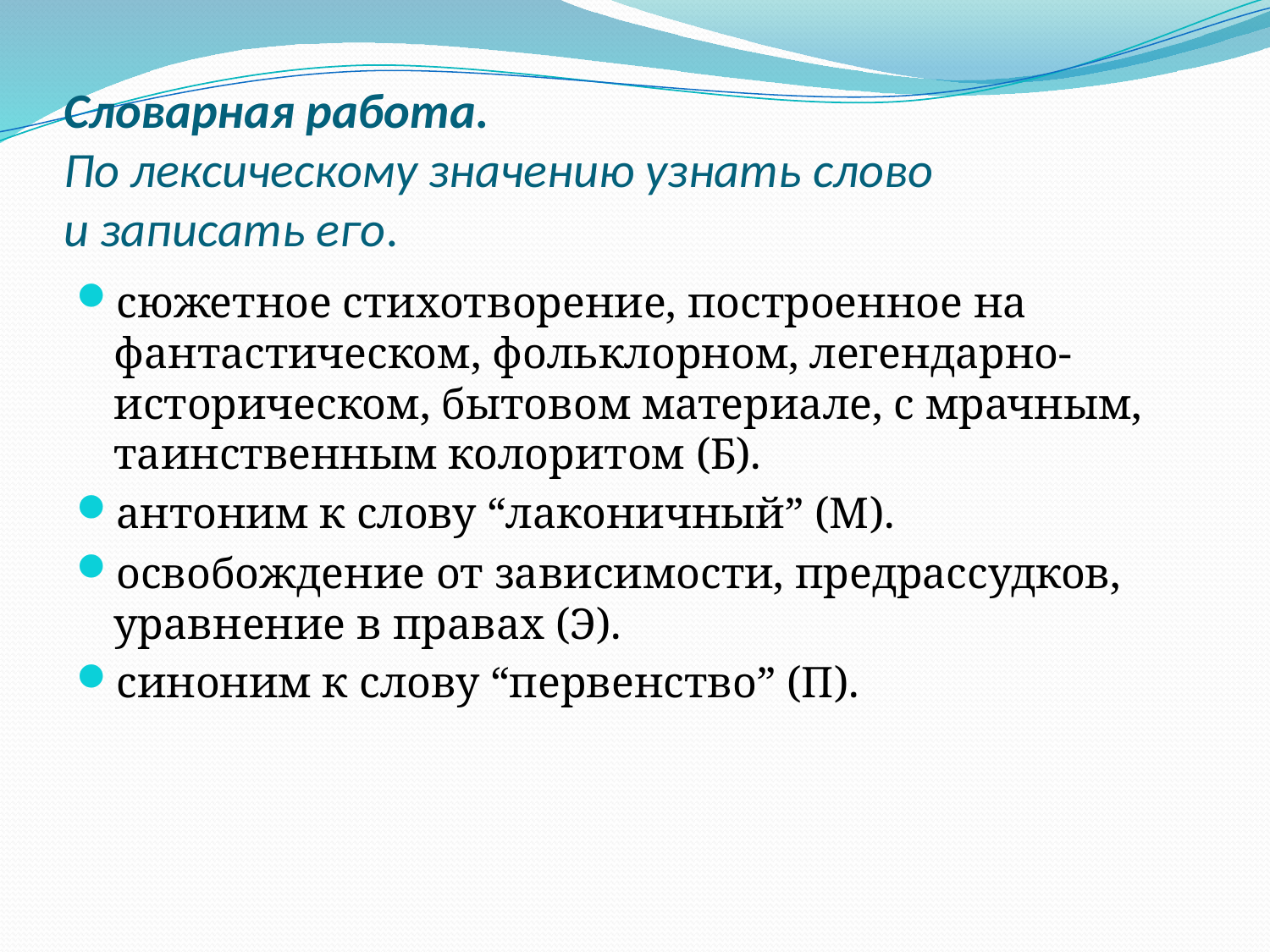

# Словарная работа. По лексическому значению узнать слово и записать его.
сюжетное стихотворение, построенное на фантастическом, фольклорном, легендарно-историческом, бытовом материале, с мрачным, таинственным колоритом (Б).
антоним к слову “лаконичный” (М).
освобождение от зависимости, предрассудков, уравнение в правах (Э).
синоним к слову “первенство” (П).